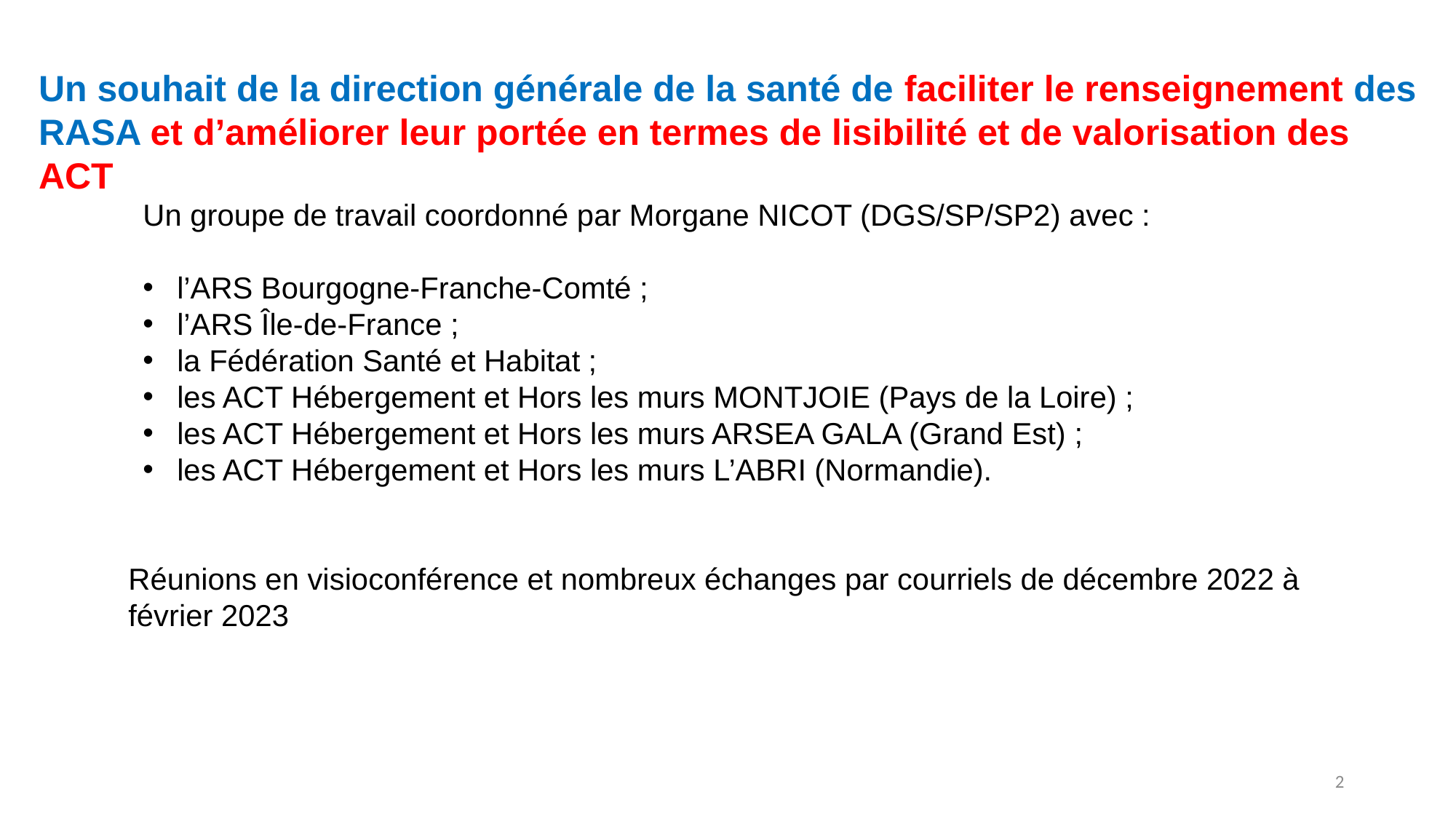

Un souhait de la direction générale de la santé de faciliter le renseignement des RASA et d’améliorer leur portée en termes de lisibilité et de valorisation des ACT
Un groupe de travail coordonné par Morgane NICOT (DGS/SP/SP2) avec :

l’ARS Bourgogne-Franche-Comté ;
l’ARS Île-de-France ;
la Fédération Santé et Habitat ;
les ACT Hébergement et Hors les murs MONTJOIE (Pays de la Loire) ;
les ACT Hébergement et Hors les murs ARSEA GALA (Grand Est) ;
les ACT Hébergement et Hors les murs L’ABRI (Normandie).

Réunions en visioconférence et nombreux échanges par courriels de décembre 2022 à février 2023
2